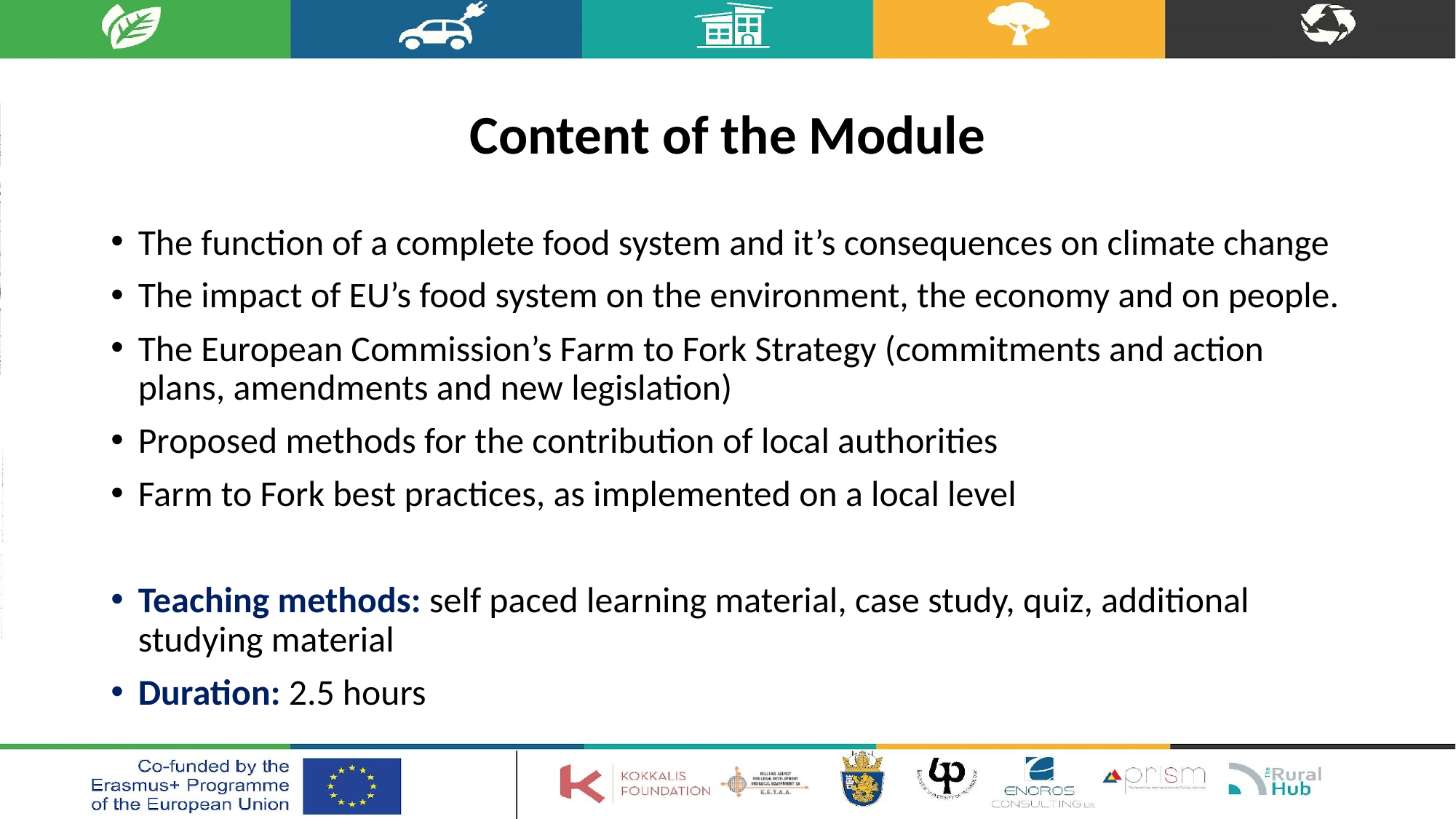

# Content of the Module
The function of a complete food system and it’s consequences on climate change
The impact of EU’s food system on the environment, the economy and on people.
The European Commission’s Farm to Fork Strategy (commitments and action plans, amendments and new legislation)
Proposed methods for the contribution of local authorities
Farm to Fork best practices, as implemented on a local level

Teaching methods: self paced learning material, case study, quiz, additional studying material
Duration: 2.5 hours